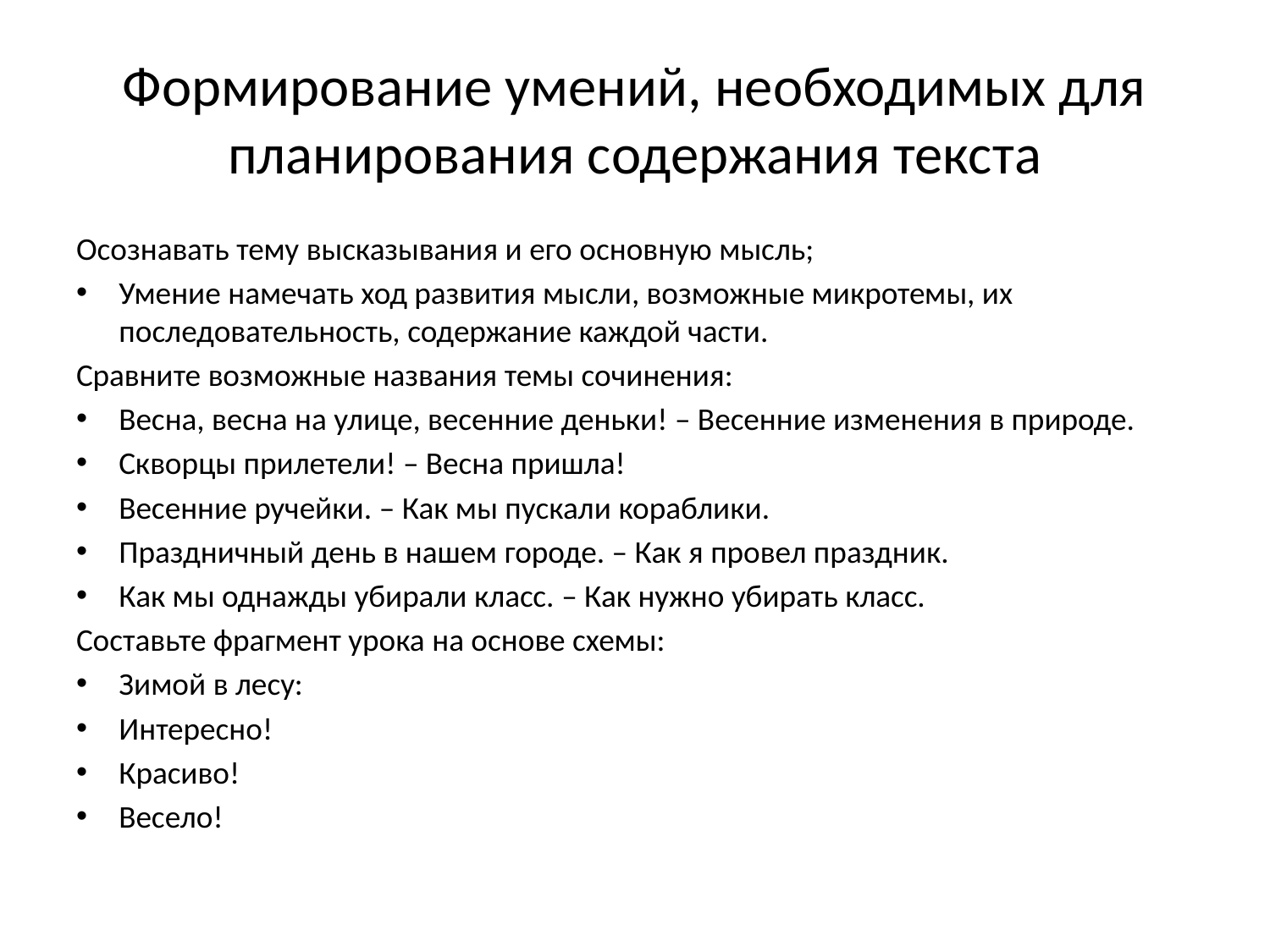

# Формирование умений, необходимых для планирования содержания текста
Осознавать тему высказывания и его основную мысль;
Умение намечать ход развития мысли, возможные микротемы, их последовательность, содержание каждой части.
Сравните возможные названия темы сочинения:
Весна, весна на улице, весенние деньки! – Весенние изменения в природе.
Скворцы прилетели! – Весна пришла!
Весенние ручейки. – Как мы пускали кораблики.
Праздничный день в нашем городе. – Как я провел праздник.
Как мы однажды убирали класс. – Как нужно убирать класс.
Составьте фрагмент урока на основе схемы:
Зимой в лесу:
Интересно!
Красиво!
Весело!